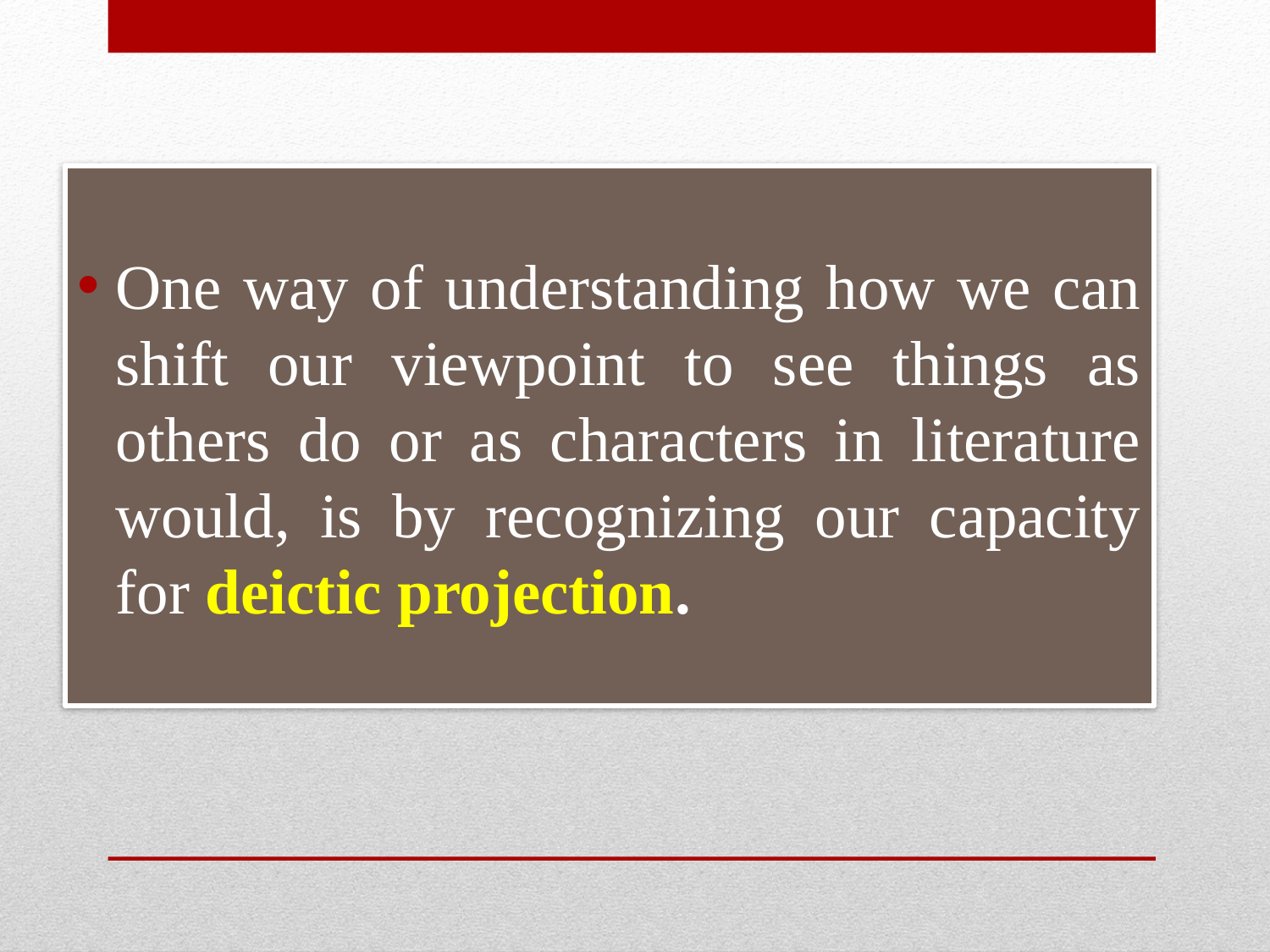

One way of understanding how we can shift our viewpoint to see things as others do or as characters in literature would, is by recognizing our capacity for deictic projection.